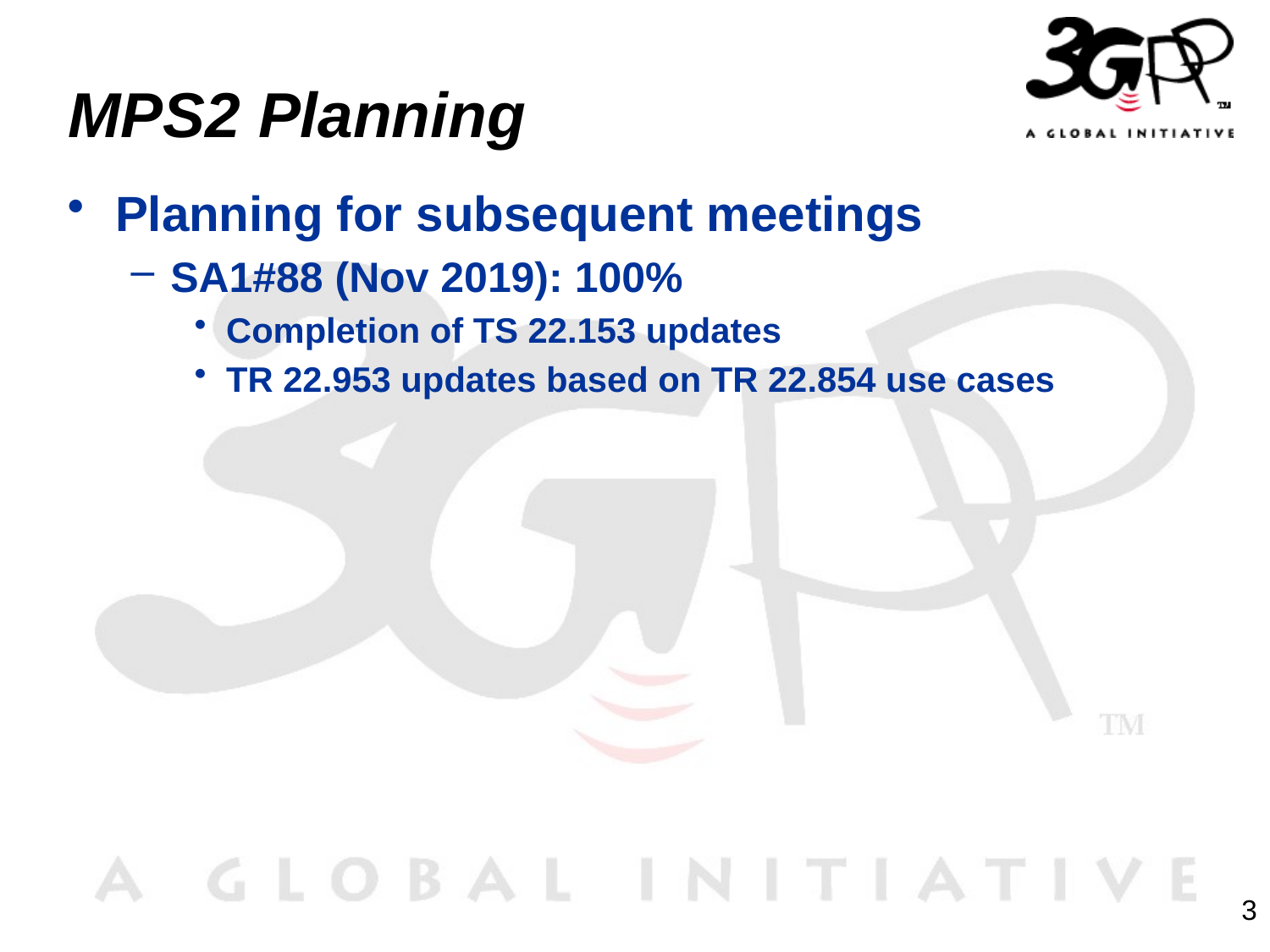

# MPS2 Planning
Planning for subsequent meetings
SA1#88 (Nov 2019): 100%
Completion of TS 22.153 updates
TR 22.953 updates based on TR 22.854 use cases
3